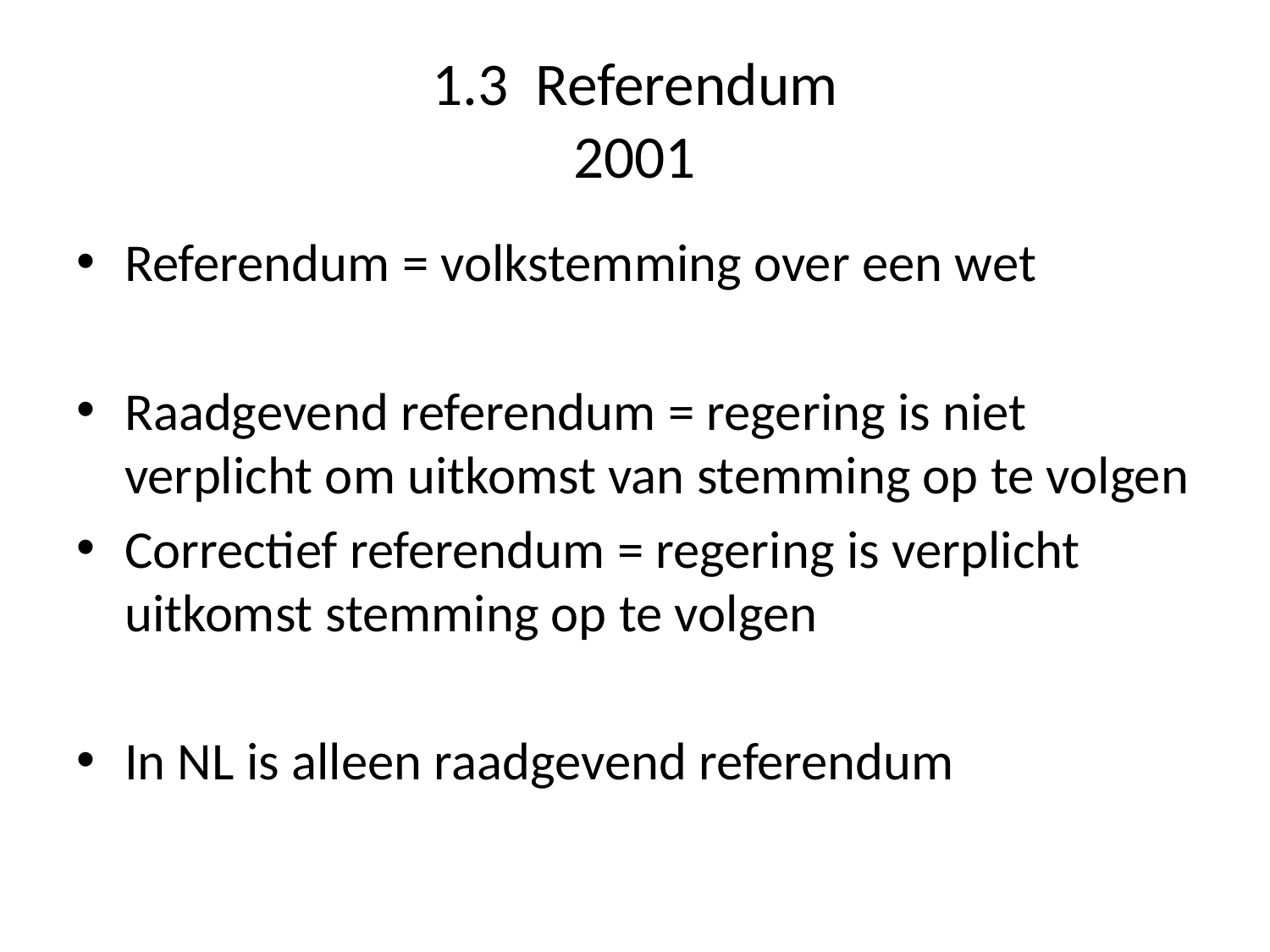

# 1.3  Referendum 2001
Referendum = volkstemming over een wet

Raadgevend referendum = regering is niet verplicht om uitkomst van stemming op te volgen
Correctief referendum = regering is verplicht uitkomst stemming op te volgen

In NL is alleen raadgevend referendum